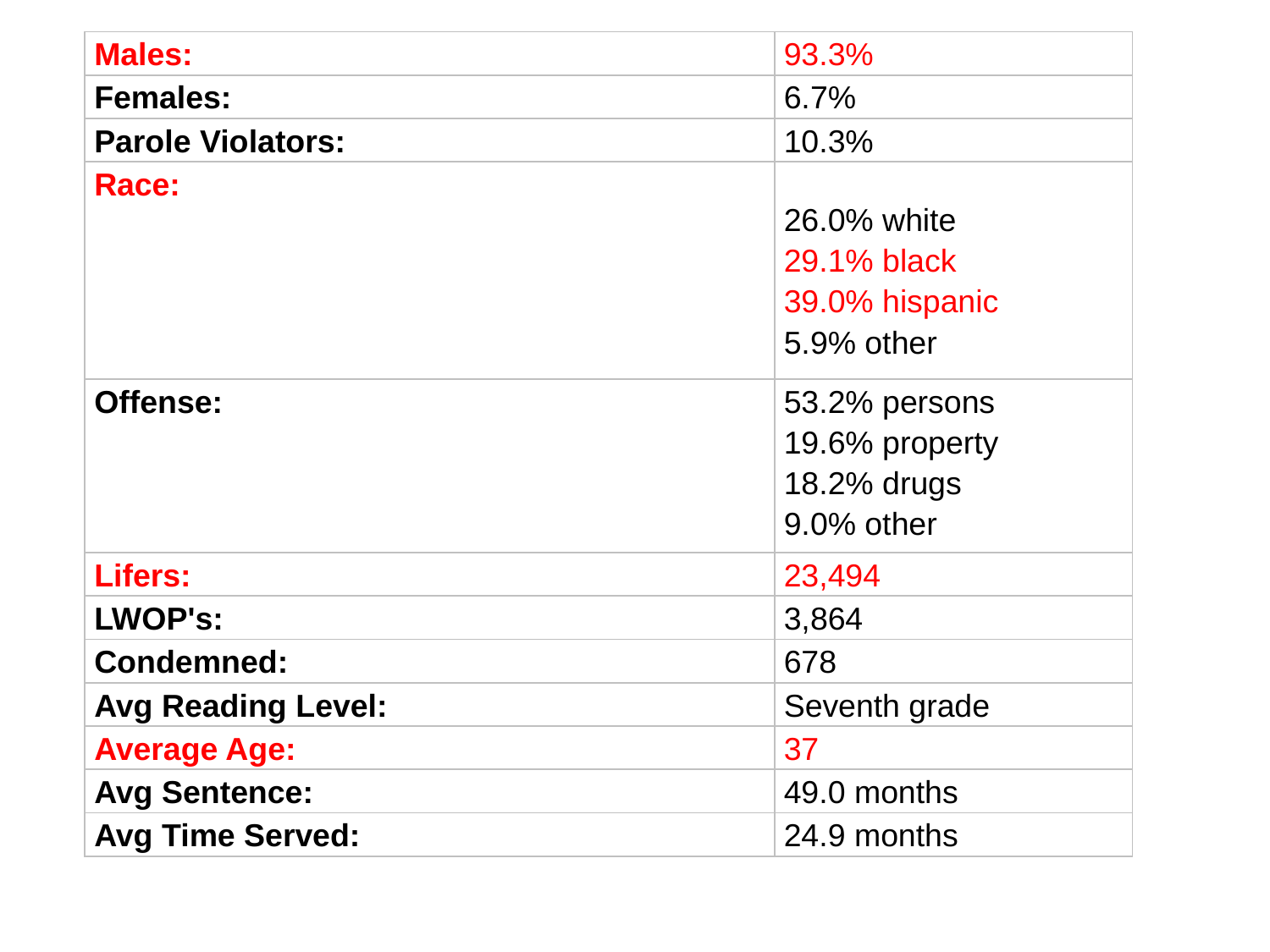

| Males: | 93.3% |
| --- | --- |
| Females: | 6.7% |
| Parole Violators: | 10.3% |
| Race: | 26.0% white 29.1% black 39.0% hispanic 5.9% other |
| Offense: | 53.2% persons 19.6% property 18.2% drugs 9.0% other |
| Lifers: | 23,494 |
| LWOP's: | 3,864 |
| Condemned: | 678 |
| Avg Reading Level: | Seventh grade |
| Average Age: | 37 |
| Avg Sentence: | 49.0 months |
| Avg Time Served: | 24.9 months |